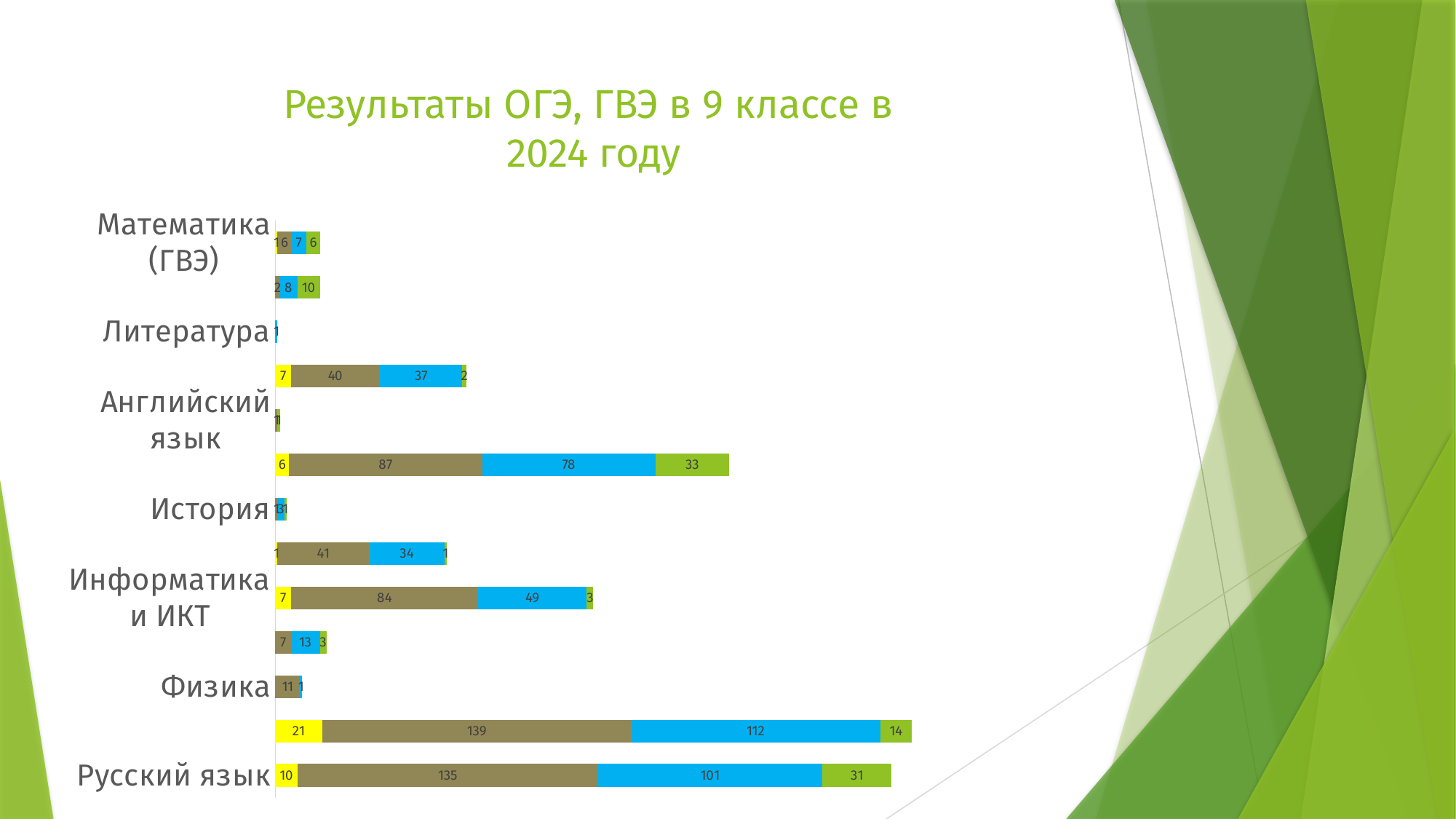

# Результаты ОГЭ, ГВЭ в 9 классе в 2024 году

### Chart

| Category |  |  |  |  |  |  |  |  |  |  |  |
|---|---|---|---|---|---|---|---|---|---|---|---|
| Русский язык | None | None | None | 10.0 | None | 135.0 | None | 101.0 | None | None | 31.0 |
| Математика | None | None | None | 21.0 | None | 139.0 | None | 112.0 | None | None | 14.0 |
| Физика | None | None | None | None | None | 11.0 | None | 1.0 | None | None | None |
| Химия | None | None | None | None | None | 7.0 | None | 13.0 | None | None | 3.0 |
| Информатика и ИКТ | None | None | None | 7.0 | None | 84.0 | None | 49.0 | None | None | 3.0 |
| Биология | None | None | None | 1.0 | None | 41.0 | None | 34.0 | None | None | 1.0 |
| История | None | None | None | None | None | 1.0 | None | 3.0 | None | None | 1.0 |
| География | None | None | None | 6.0 | None | 87.0 | None | 78.0 | None | None | 33.0 |
| Английский язык | None | None | None | None | None | 1.0 | None | None | None | None | 1.0 |
| Обществознание | None | None | None | 7.0 | None | 40.0 | None | 37.0 | None | None | 2.0 |
| Литература | None | None | None | None | None | None | None | 1.0 | None | None | None |
| Русский язык (ГВЭ) | None | None | None | None | None | 2.0 | None | 8.0 | None | None | 10.0 |
| Математика (ГВЭ) | None | None | None | 1.0 | None | 6.0 | None | 7.0 | None | None | 6.0 |